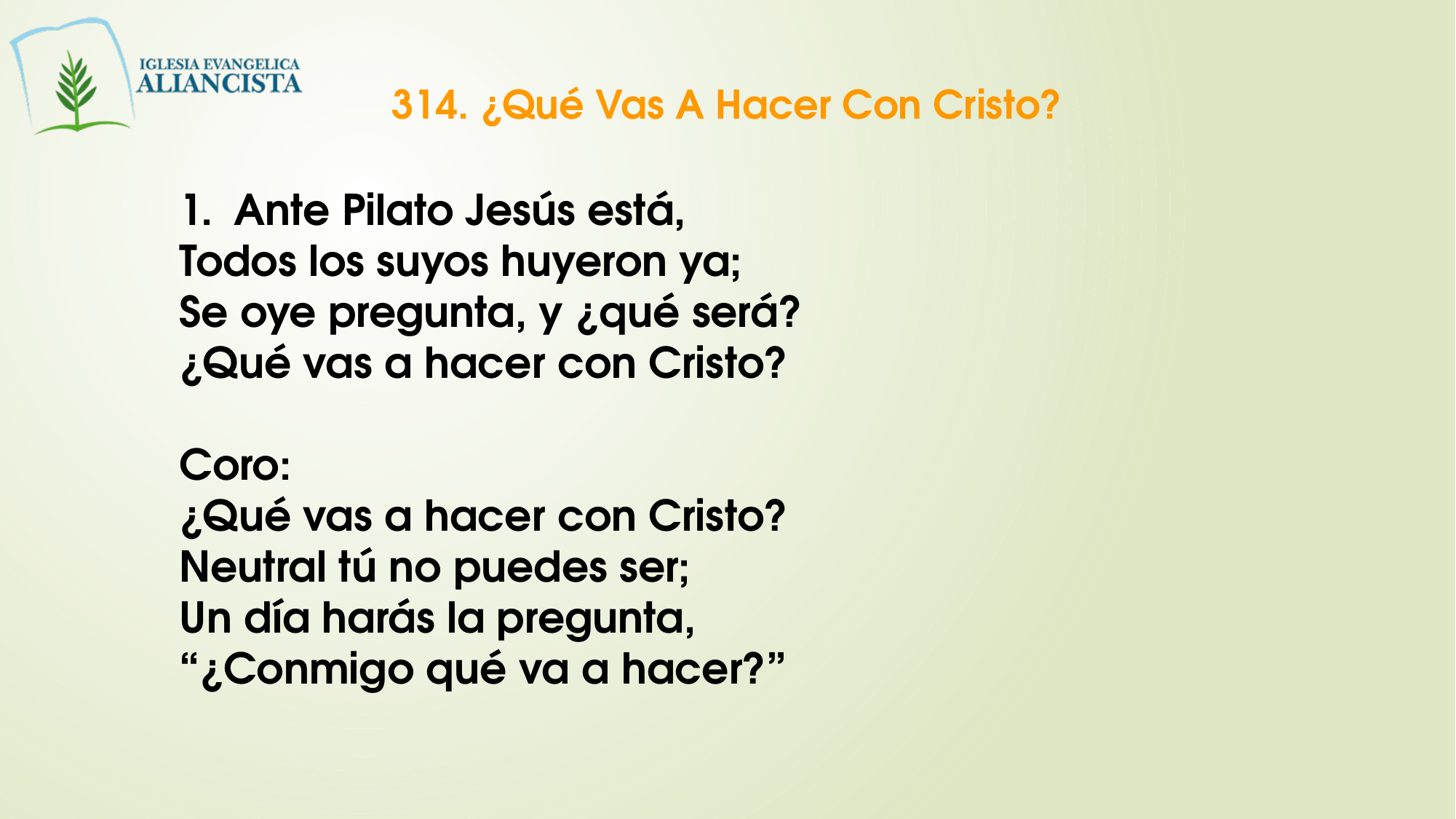

314. ¿Qué Vas A Hacer Con Cristo?
Ante Pilato Jesús está,
Todos los suyos huyeron ya;
Se oye pregunta, y ¿qué será?
¿Qué vas a hacer con Cristo?

Coro:
¿Qué vas a hacer con Cristo?
Neutral tú no puedes ser;
Un día harás la pregunta,
“¿Conmigo qué va a hacer?”